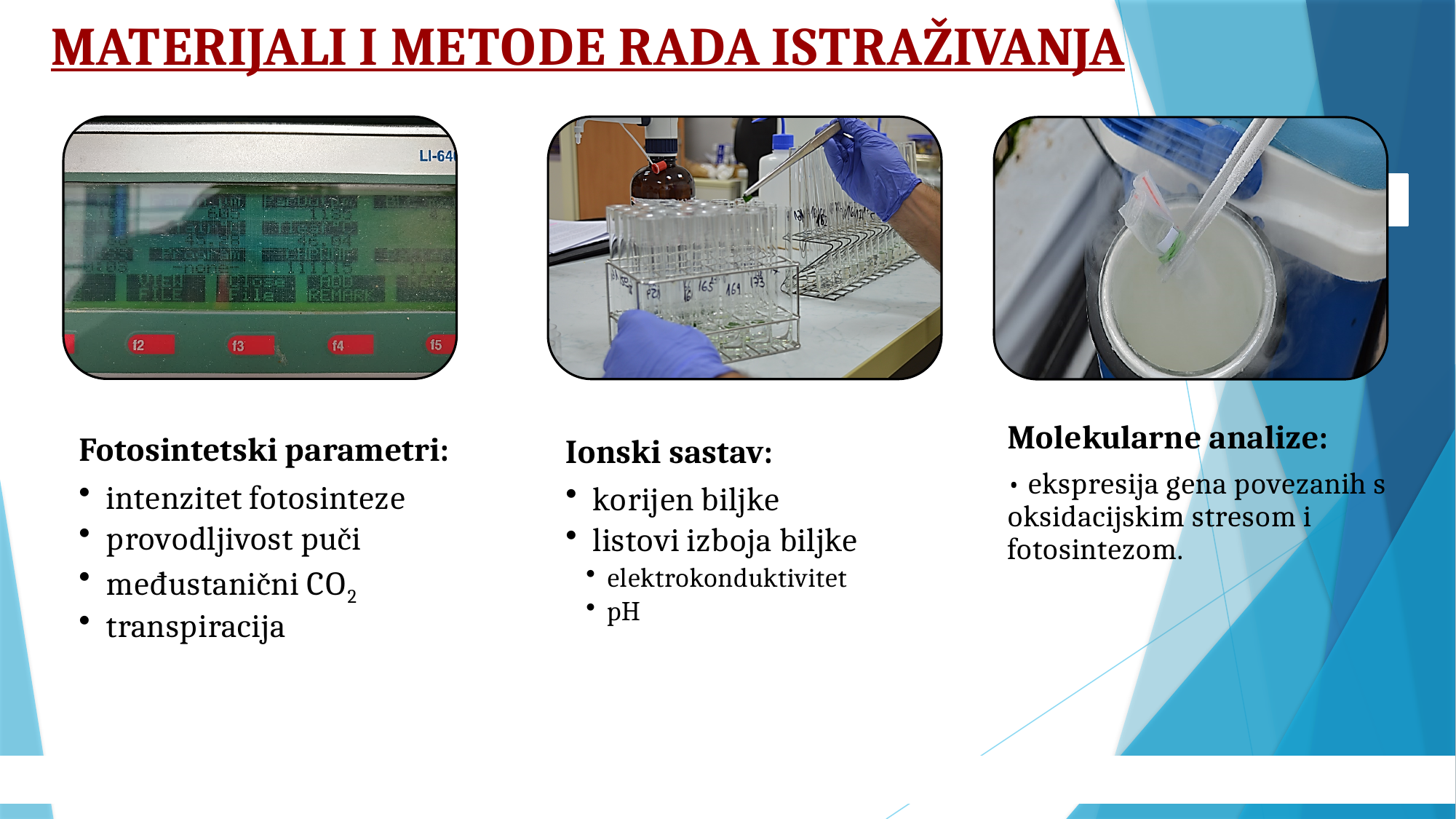

MATERIJALI I METODE RADA ISTRAŽIVANJA
Molekularne analize:
• ekspresija gena povezanih s oksidacijskim stresom i fotosintezom.

Fotosintetski parametri:
intenzitet fotosinteze
provodljivost puči
međustanični CO2
transpiracija
Ionski sastav:
korijen biljke
listovi izboja biljke
elektrokonduktivitet
pH